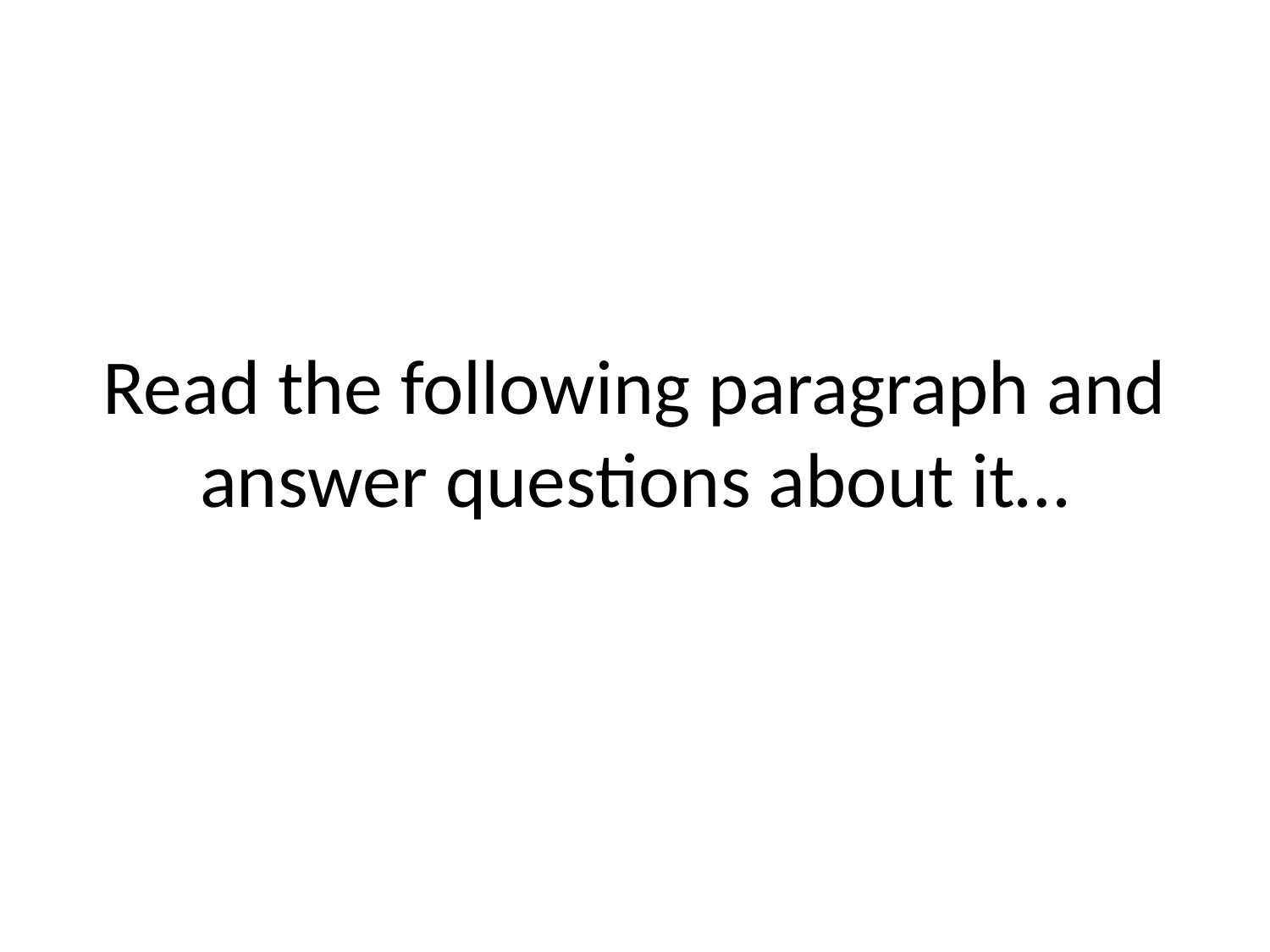

# Read the following paragraph and answer questions about it…